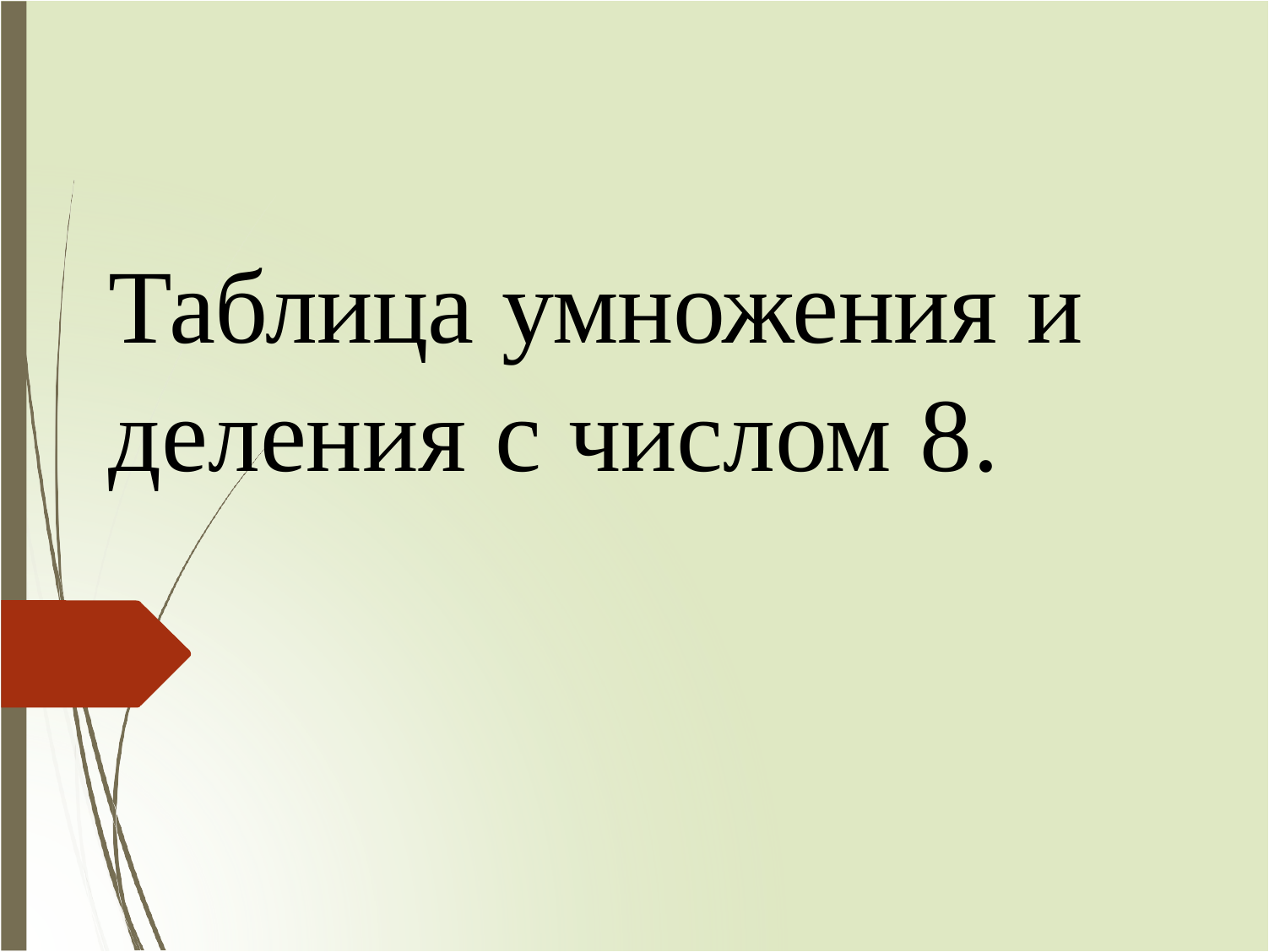

Таблица умножения и  деления с числом 8.